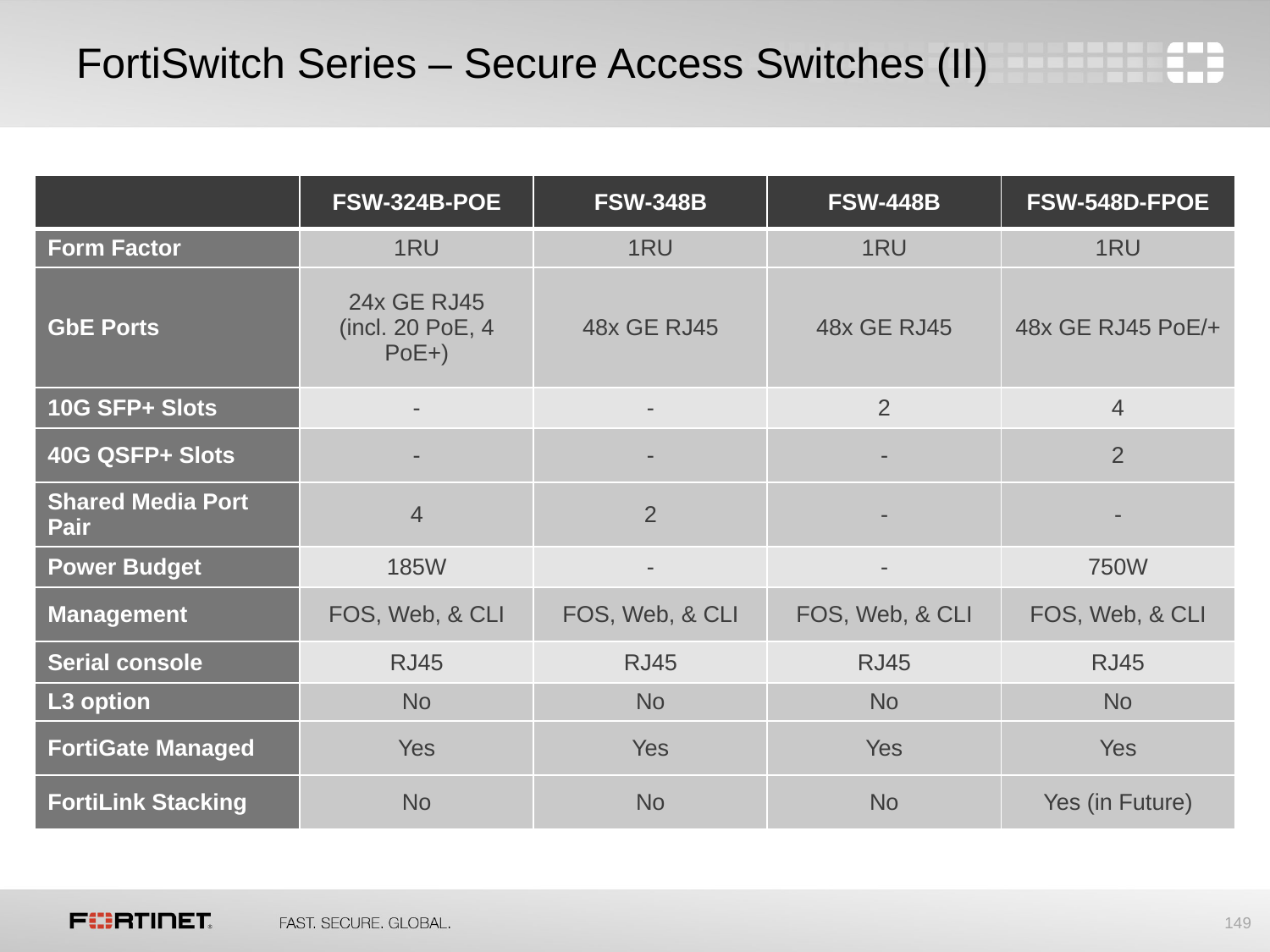

# FortiSwitch Series – Secure Access Switches (II)
|  | FSW-324B-POE | FSW-348B | FSW-448B | FSW-548D-FPOE |
| --- | --- | --- | --- | --- |
| Form Factor | 1RU | 1RU | 1RU | 1RU |
| GbE Ports | 24x GE RJ45 (incl. 20 PoE, 4 PoE+) | 48x GE RJ45 | 48x GE RJ45 | 48x GE RJ45 PoE/+ |
| 10G SFP+ Slots | - | - | 2 | 4 |
| 40G QSFP+ Slots | - | - | - | 2 |
| Shared Media Port Pair | 4 | 2 | - | - |
| Power Budget | 185W | - | - | 750W |
| Management | FOS, Web, & CLI | FOS, Web, & CLI | FOS, Web, & CLI | FOS, Web, & CLI |
| Serial console | RJ45 | RJ45 | RJ45 | RJ45 |
| L3 option | No | No | No | No |
| FortiGate Managed | Yes | Yes | Yes | Yes |
| FortiLink Stacking | No | No | No | Yes (in Future) |